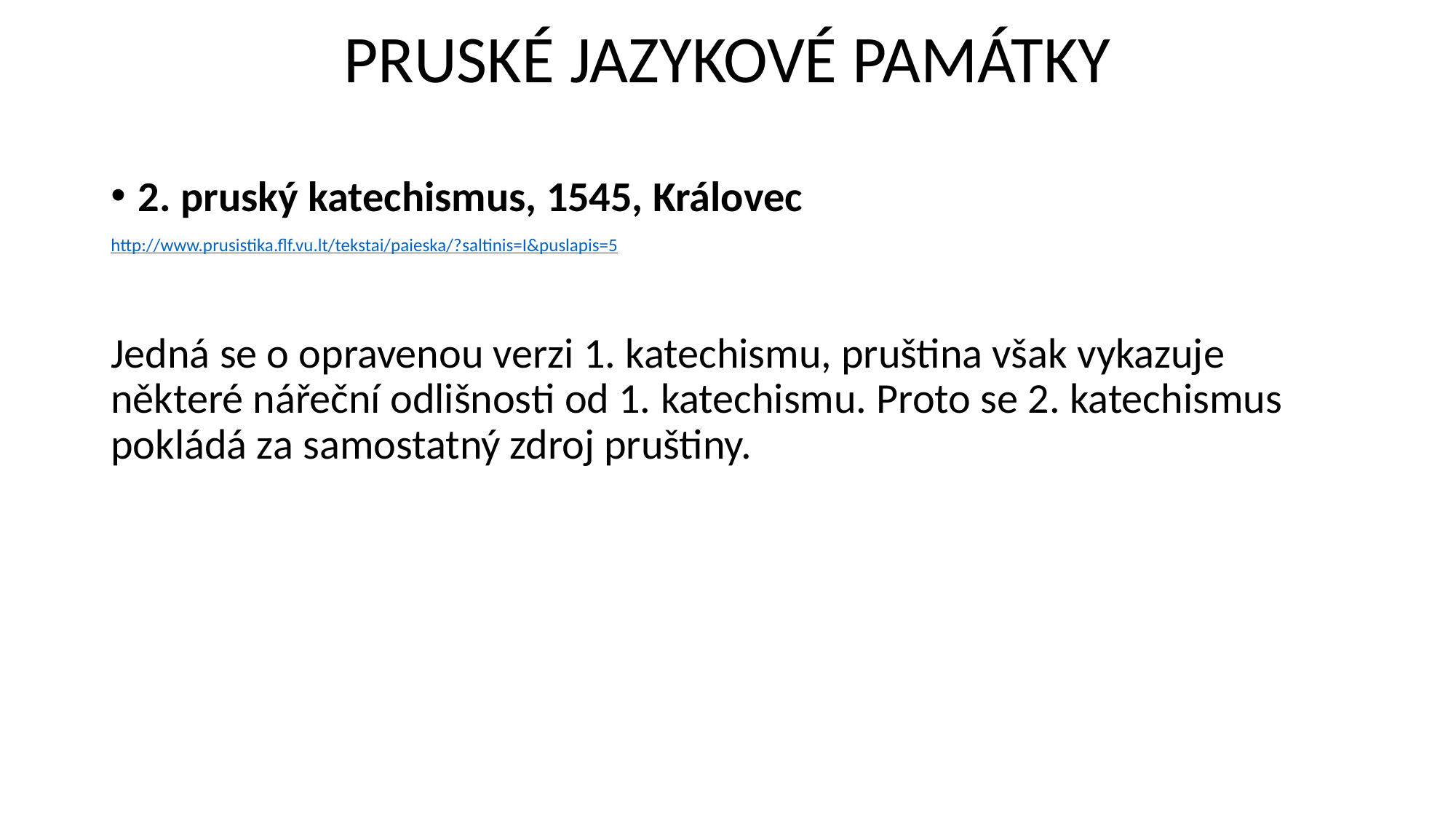

# PRUSKÉ JAZYKOVÉ PAMÁTKY

2. pruský katechismus, 1545, Královec
http://www.prusistika.flf.vu.lt/tekstai/paieska/?saltinis=I&puslapis=5

Jedná se o opravenou verzi 1. katechismu, pruština však vykazuje některé nářeční odlišnosti od 1. katechismu. Proto se 2. katechismus pokládá za samostatný zdroj pruštiny.